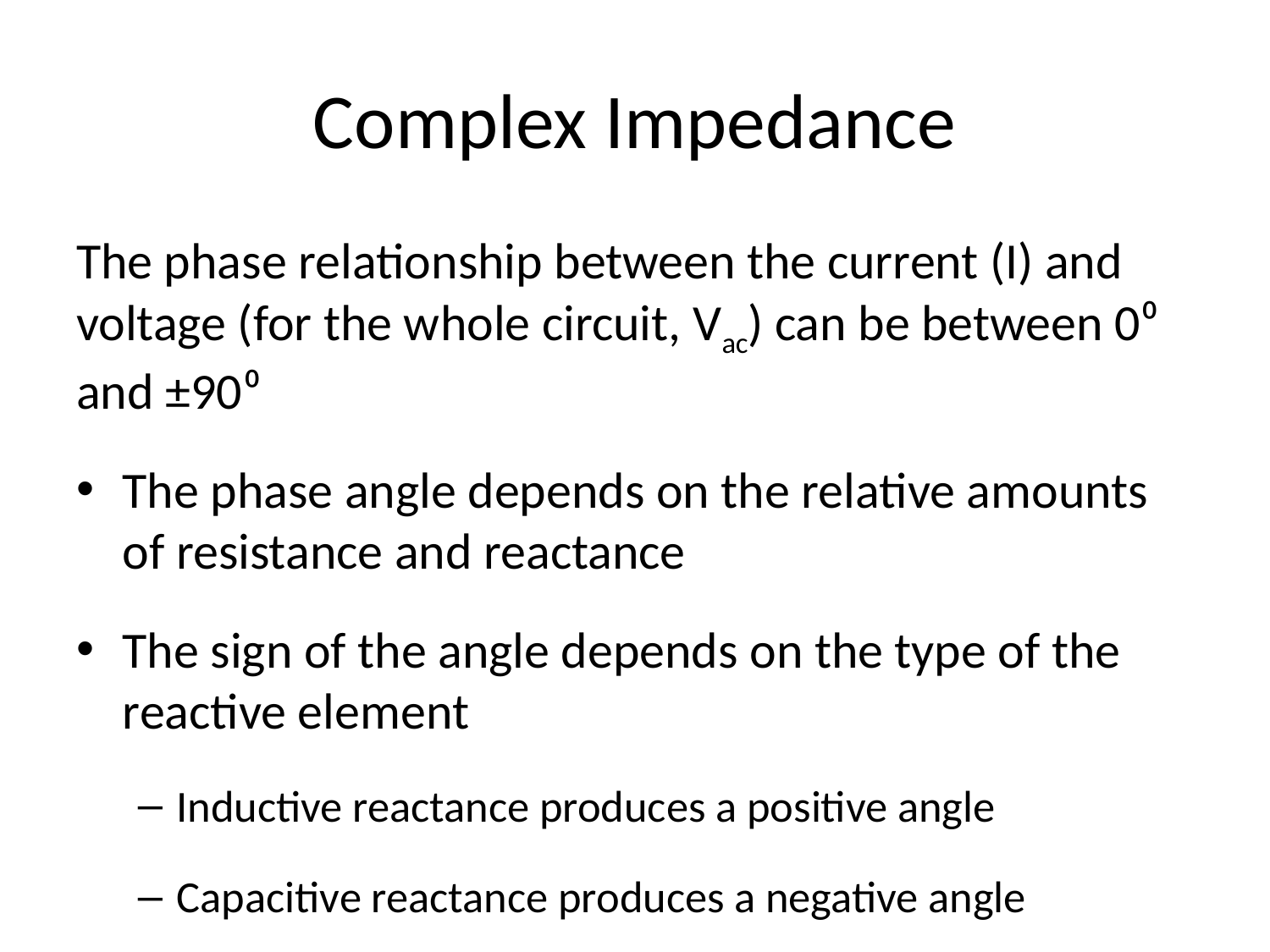

# Complex Impedance
The phase relationship between the current (I) and voltage (for the whole circuit, Vac) can be between 0⁰ and ±90⁰
The phase angle depends on the relative amounts of resistance and reactance
The sign of the angle depends on the type of the reactive element
Inductive reactance produces a positive angle
Capacitive reactance produces a negative angle